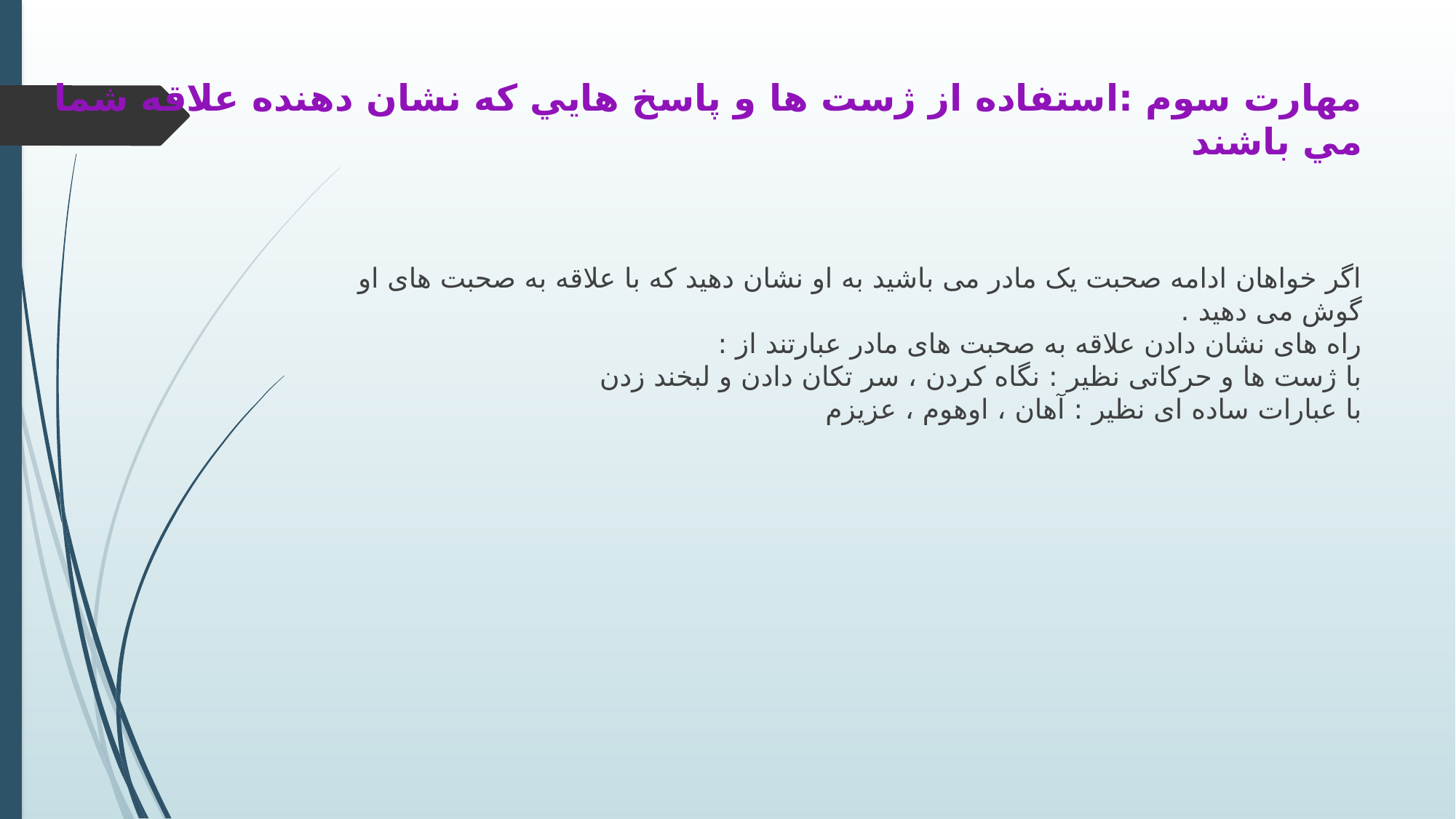

# مهارت سوم :استفاده از ژست ها و پاسخ هايي كه نشان دهنده علاقه شما مي باشند
اگر خواهان ادامه صحبت یک مادر می باشید به او نشان دهید که با علاقه به صحبت های او گوش می دهید .
راه های نشان دادن علاقه به صحبت های مادر عبارتند از :
با ژست ها و حرکاتی نظیر : نگاه کردن ، سر تکان دادن و لبخند زدن
با عبارات ساده ای نظیر : آهان ، اوهوم ، عزیزم